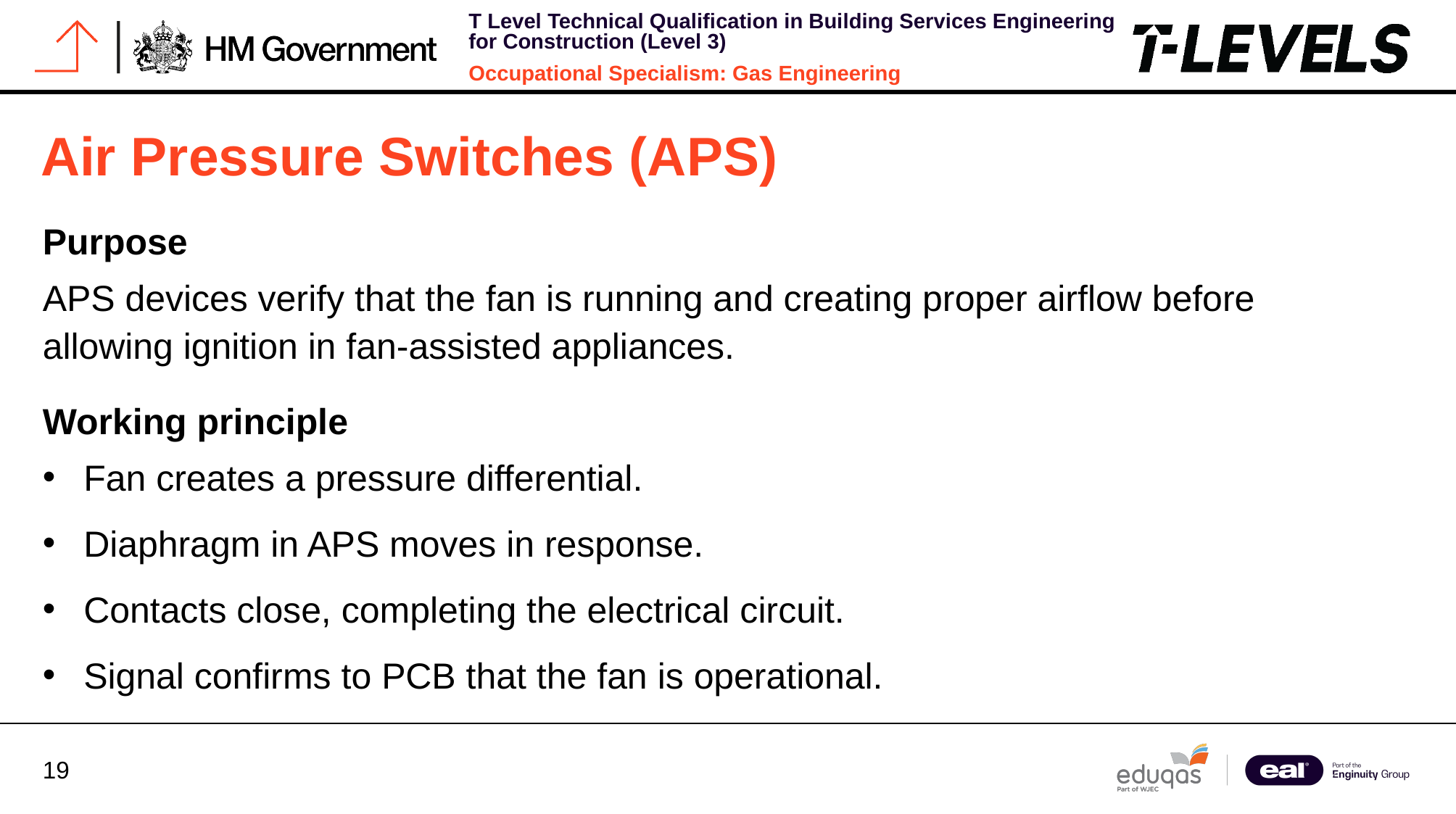

# Air Pressure Switches (APS)
Purpose
APS devices verify that the fan is running and creating proper airflow before allowing ignition in fan-assisted appliances.
Working principle
Fan creates a pressure differential.
Diaphragm in APS moves in response.
Contacts close, completing the electrical circuit.
Signal confirms to PCB that the fan is operational.